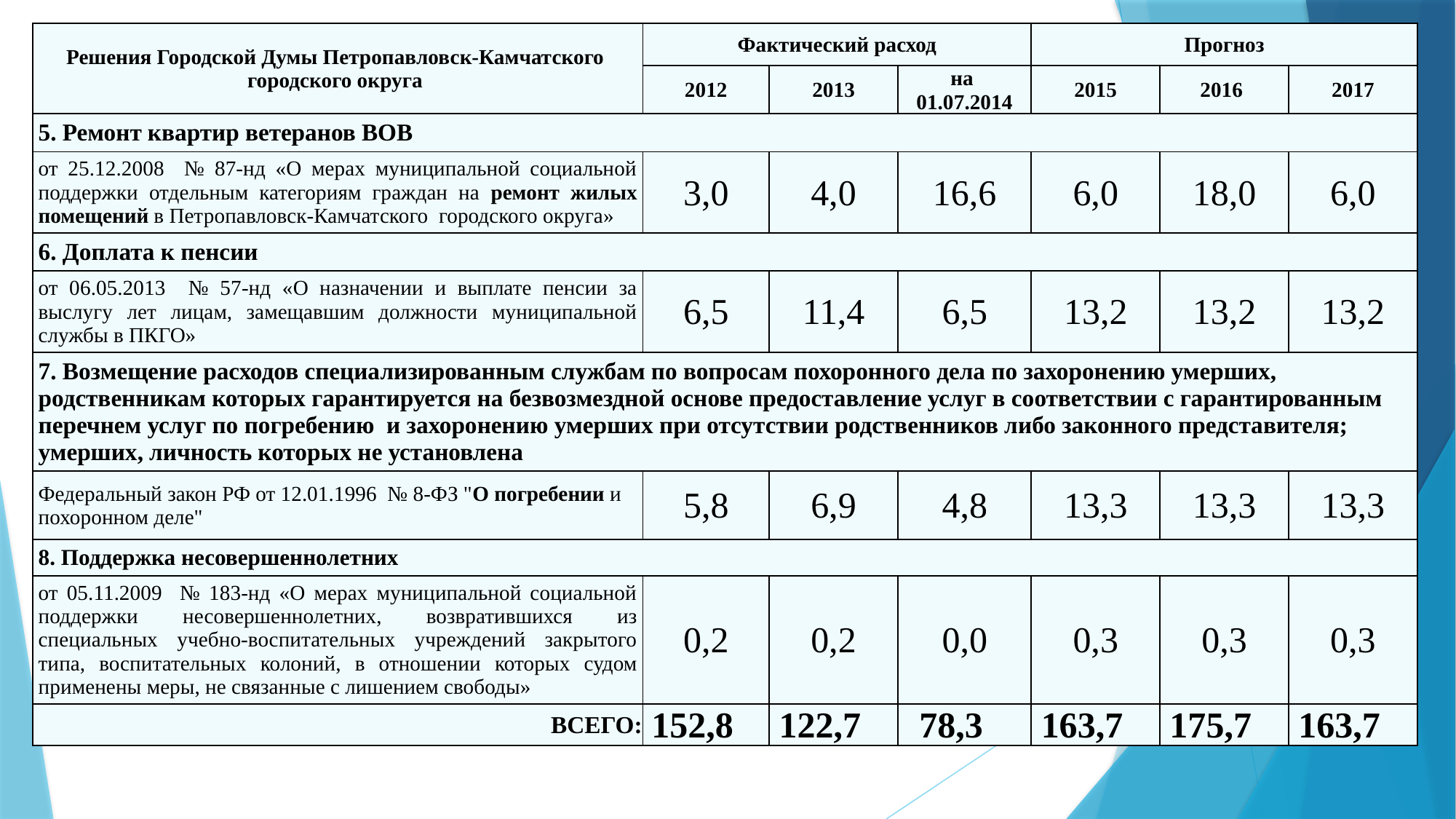

| Решения Городской Думы Петропавловск-Камчатского городского округа | Фактический расход |  |  | Прогноз |  |  |
| --- | --- | --- | --- | --- | --- | --- |
|  | 2012 | 2013 | на 01.07.2014 | 2015 | 2016 | 2017 |
| 5. Ремонт квартир ветеранов ВОВ |  |  |  |  |  |  |
| от 25.12.2008 № 87-нд «О мерах муниципальной социальной поддержки отдельным категориям граждан на ремонт жилых помещений в Петропавловск-Камчатского городского округа» | 3,0 | 4,0 | 16,6 | 6,0 | 18,0 | 6,0 |
| 6. Доплата к пенсии |  |  |  |  |  |  |
| от 06.05.2013 № 57-нд «О назначении и выплате пенсии за выслугу лет лицам, замещавшим должности муниципальной службы в ПКГО» | 6,5 | 11,4 | 6,5 | 13,2 | 13,2 | 13,2 |
| 7. Возмещение расходов специализированным службам по вопросам похоронного дела по захоронению умерших, родственникам которых гарантируется на безвозмездной основе предоставление услуг в соответствии с гарантированным перечнем услуг по погребению и захоронению умерших при отсутствии родственников либо законного представителя; умерших, личность которых не установлена |  |  |  |  |  |  |
| Федеральный закон РФ от 12.01.1996 № 8-ФЗ "О погребении и похоронном деле" | 5,8 | 6,9 | 4,8 | 13,3 | 13,3 | 13,3 |
| 8. Поддержка несовершеннолетних |  |  |  |  |  |  |
| от 05.11.2009 № 183-нд «О мерах муниципальной социальной поддержки несовершеннолетних, возвратившихся из специальных учебно-воспитательных учреждений закрытого типа, воспитательных колоний, в отношении которых судом применены меры, не связанные с лишением свободы» | 0,2 | 0,2 | 0,0 | 0,3 | 0,3 | 0,3 |
| ВСЕГО: | 152,8 | 122,7 | 78,3 | 163,7 | 175,7 | 163,7 |